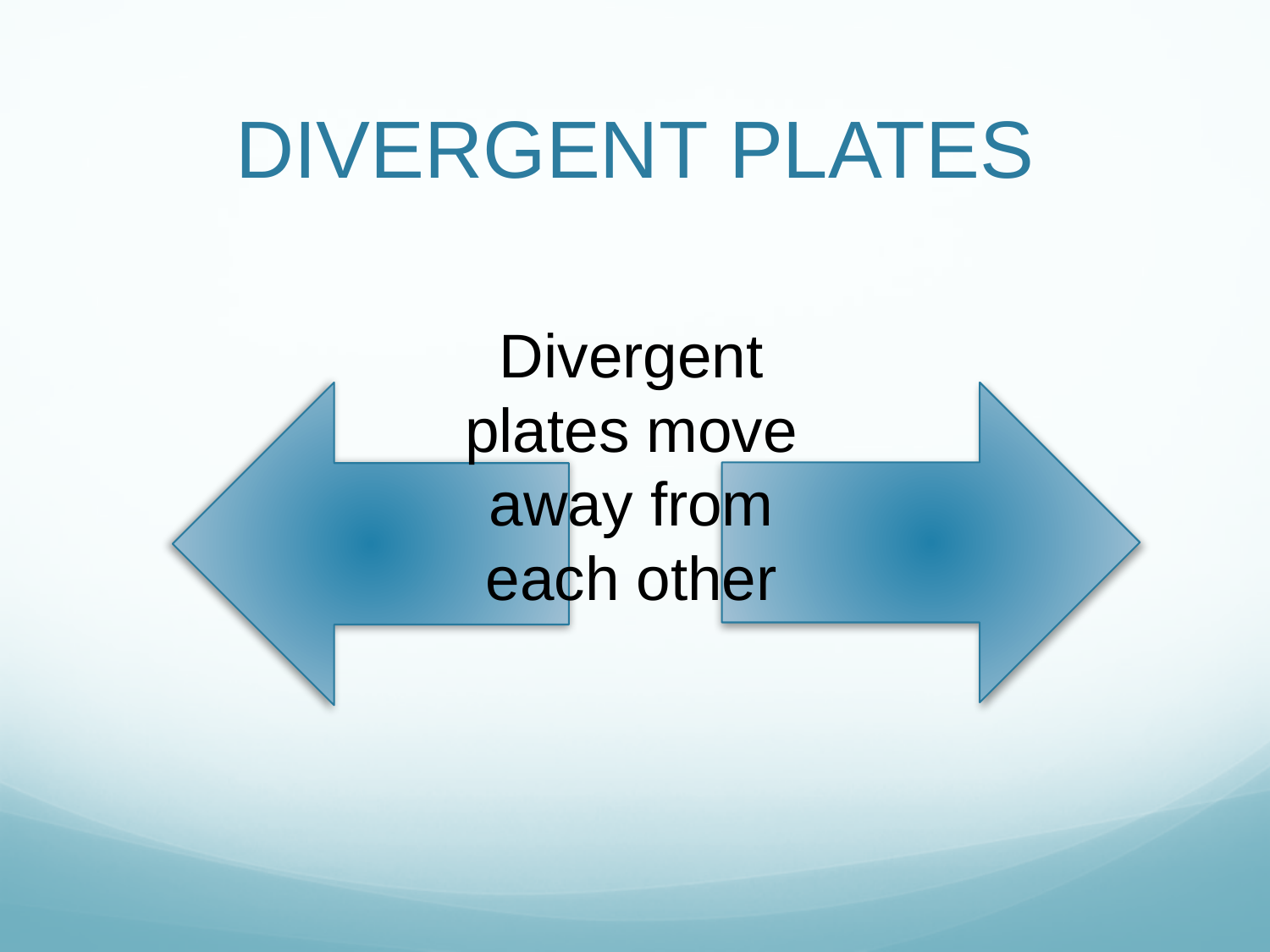

# DIVERGENT PLATES
Divergent plates move away from each other